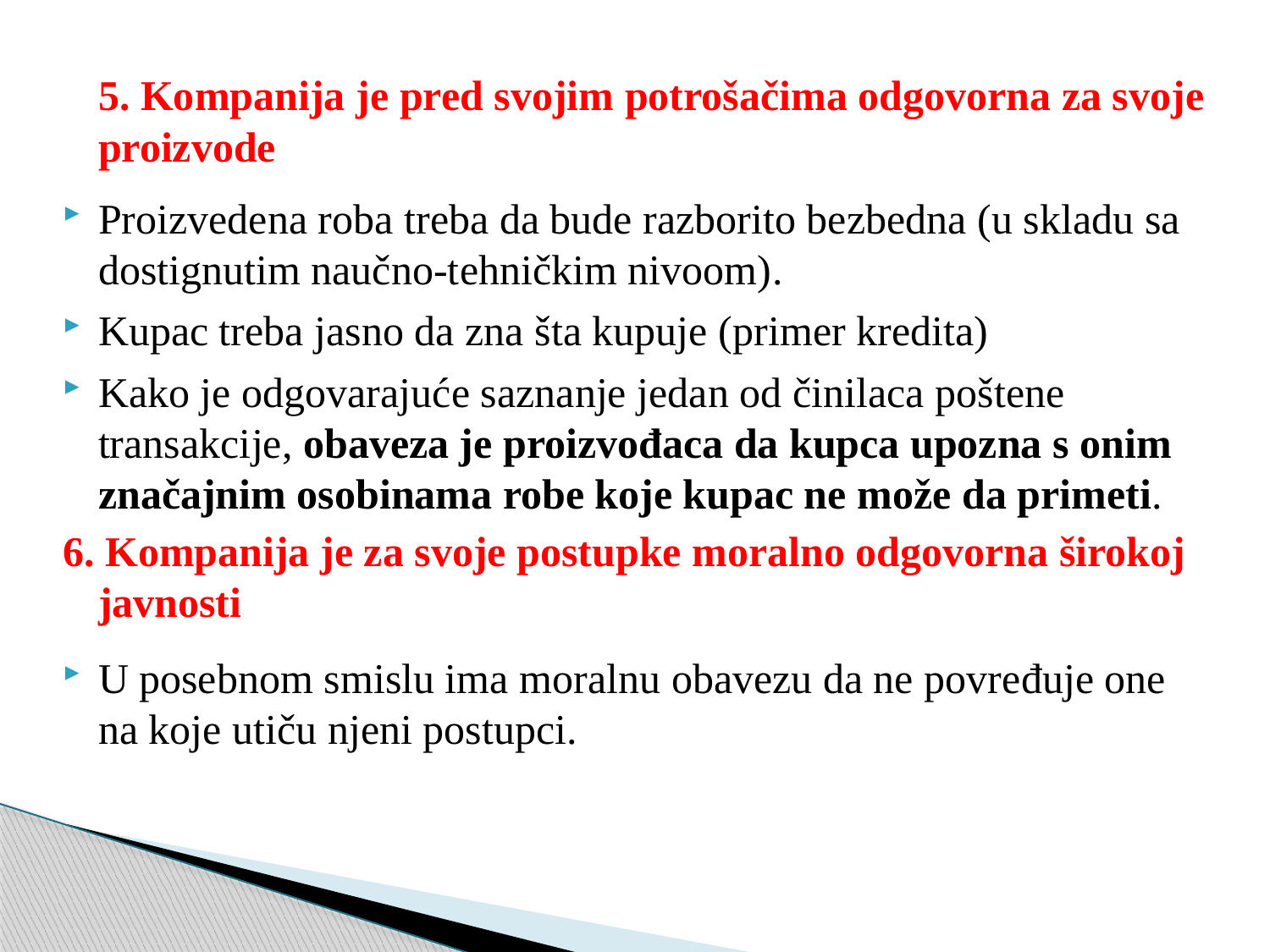

5. Kompanija je pred svojim potrošačima odgovorna za svoje proizvode
Proizvedena roba treba da bude razborito bezbedna (u skladu sa dostignutim naučno-tehničkim nivoom).
Kupac treba jasno da zna šta kupuje (primer kredita)
Kako je odgovarajuće saznanje jedan od činilaca poštene transakcije, obaveza je proizvođaca da kupca upozna s onim značajnim osobinama robe koje kupac ne može da primeti.
6. Kompanija je za svoje postupke moralno odgovorna širokoj javnosti
U posebnom smislu ima moralnu obavezu da ne povređuje one na koje utiču njeni postupci.